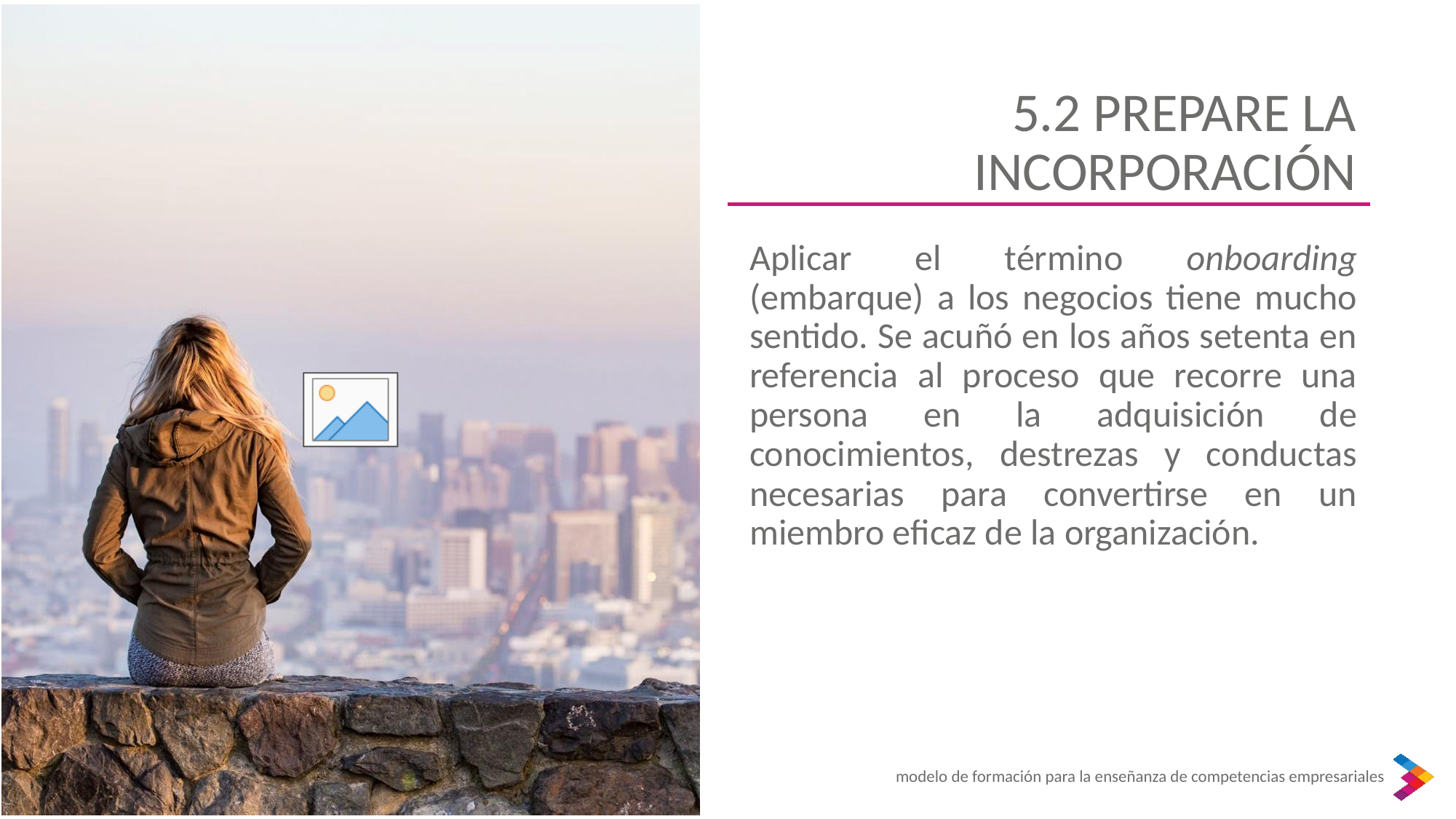

5.2 PREPARE LA INCORPORACIÓN
Aplicar el término onboarding (embarque) a los negocios tiene mucho sentido. Se acuñó en los años setenta en referencia al proceso que recorre una persona en la adquisición de conocimientos, destrezas y conductas necesarias para convertirse en un miembro eficaz de la organización.